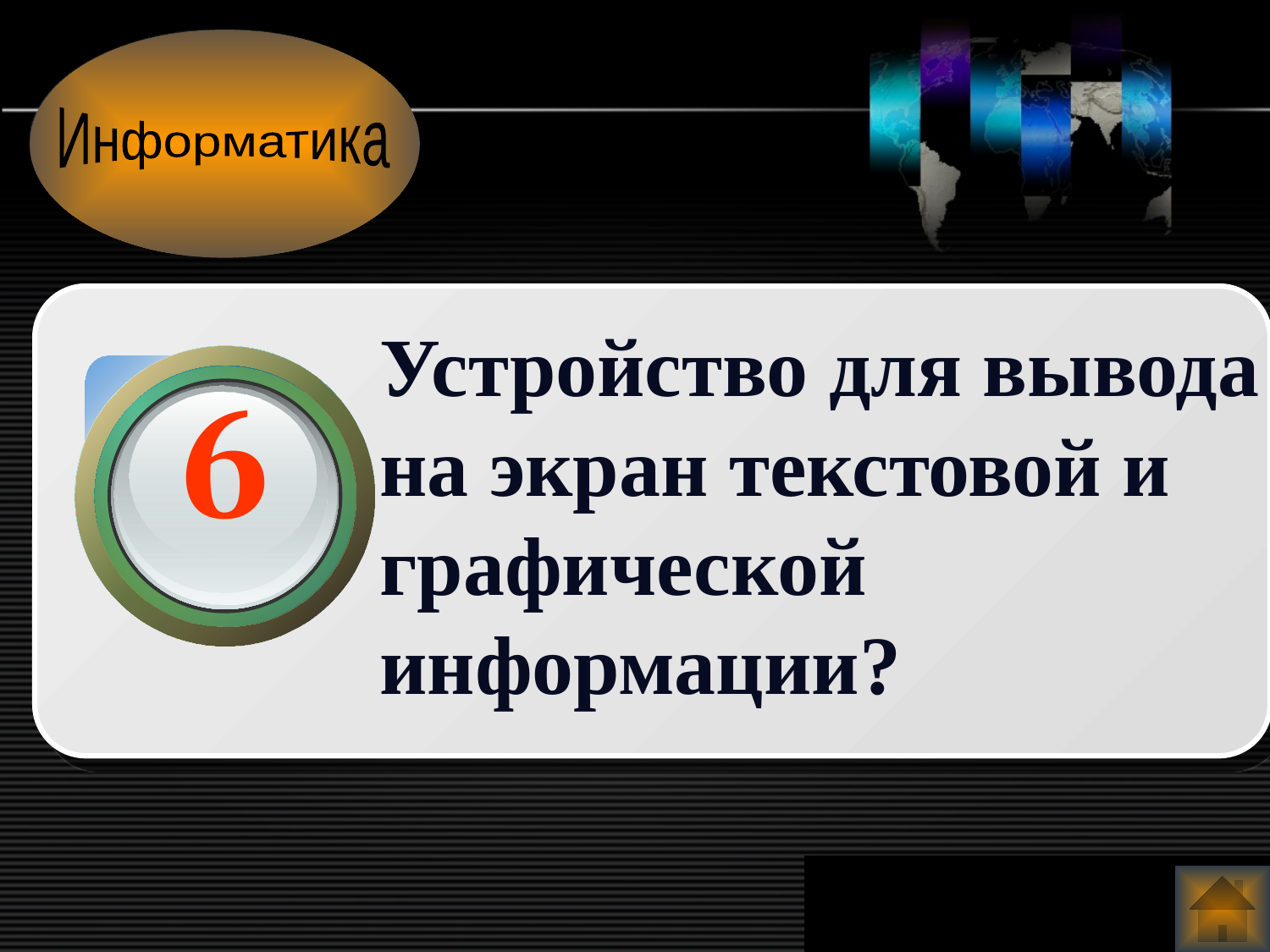

Информатика

Устройство для вывода на экран текстовой и графической информации?

6

www.themegallery.com